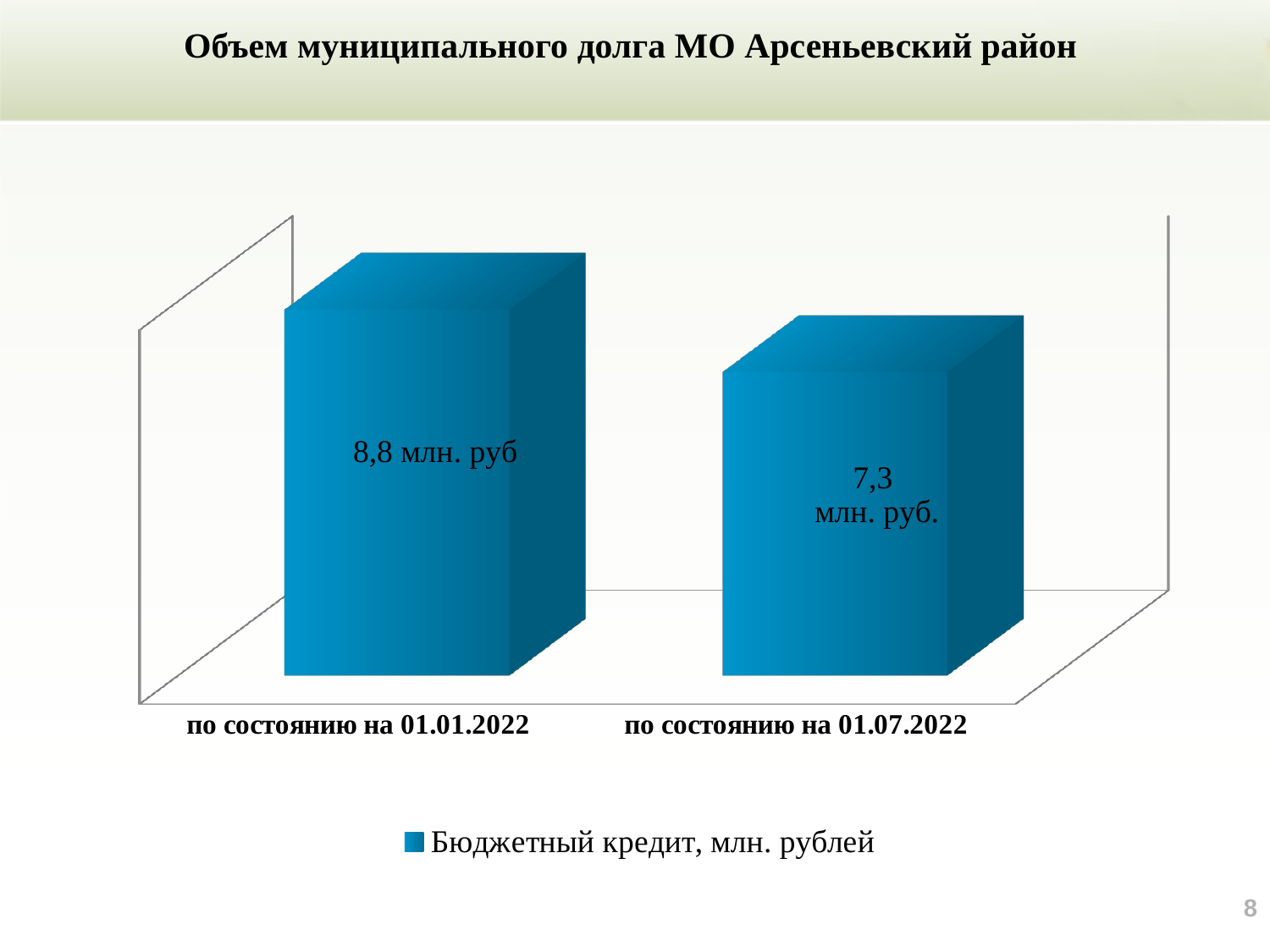

# Объем муниципального долга МО Арсеньевский район

[unsupported chart]

8